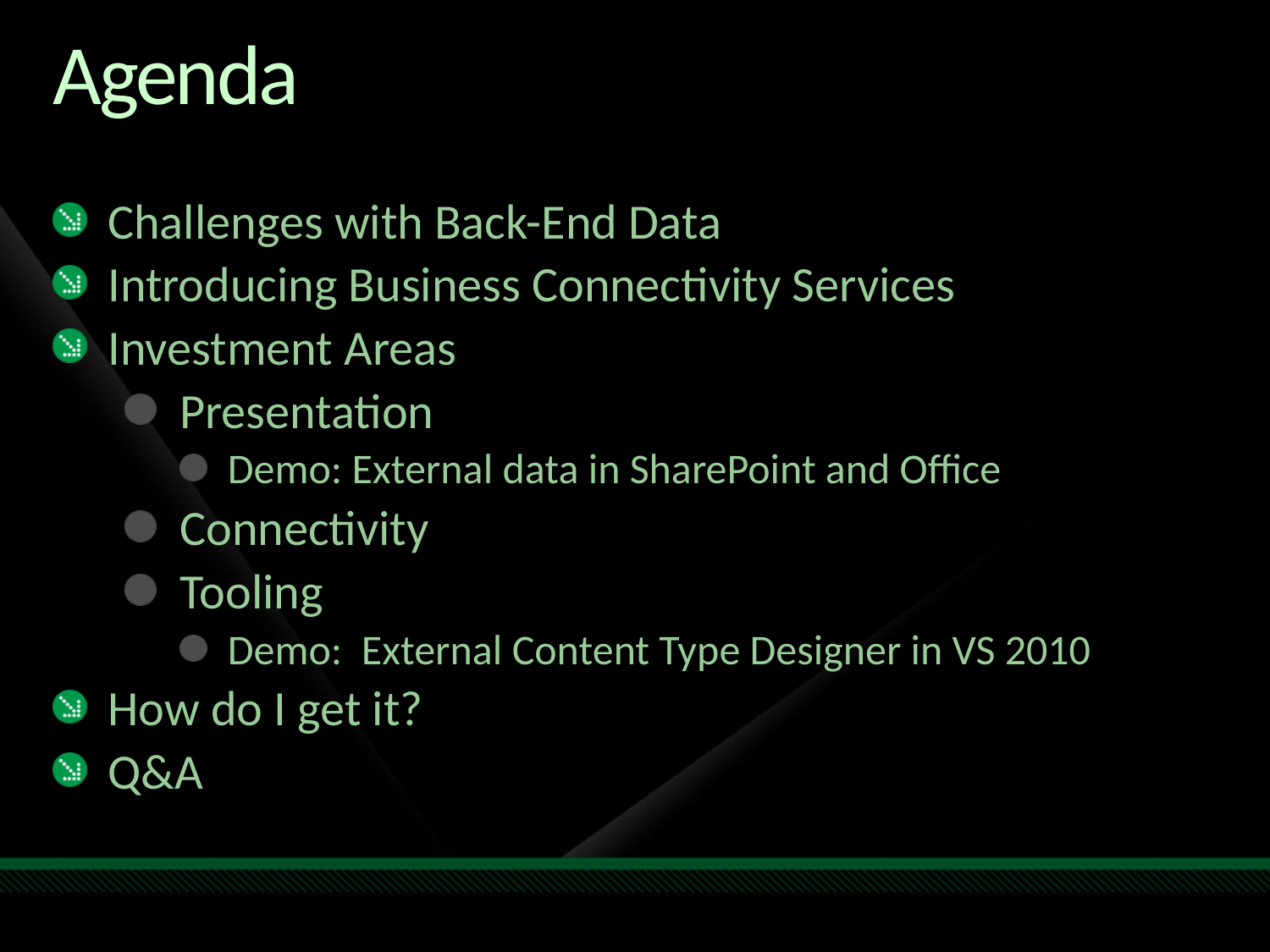

# Agenda
Challenges with Back-End Data
Introducing Business Connectivity Services
Investment Areas
Presentation
Demo: External data in SharePoint and Office
Connectivity
Tooling
Demo:  External Content Type Designer in VS 2010
How do I get it?
Q&A